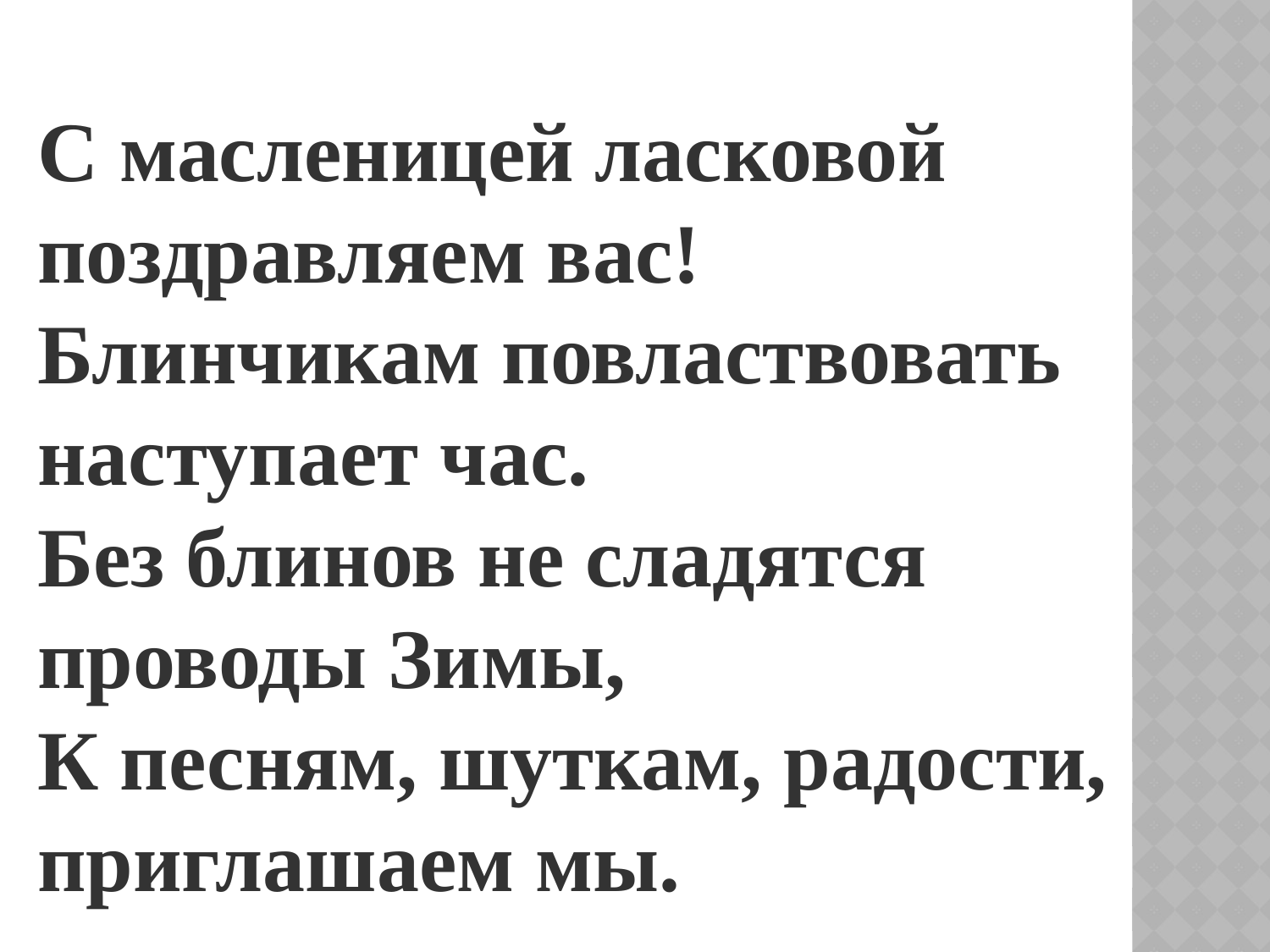

С масленицей ласковой поздравляем вас!
Блинчикам повластвовать наступает час. 
Без блинов не сладятся проводы Зимы,
К песням, шуткам, радости, приглашаем мы.